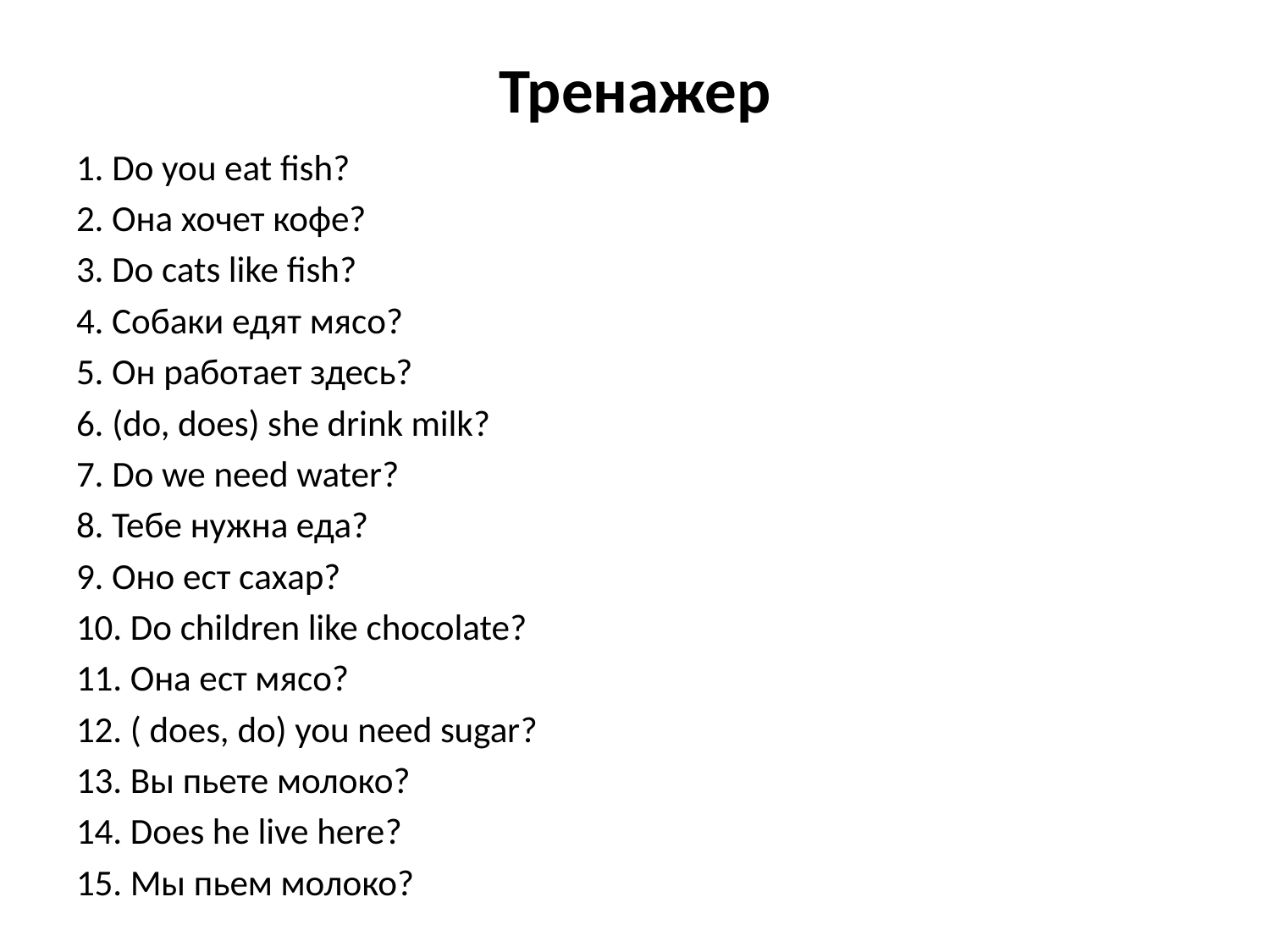

# Тренажер
1. Do you eat fish?
2. Она хочет кофе?
3. Do cats like fish?
4. Собаки едят мясо?
5. Он работает здесь?
6. (do, does) she drink milk?
7. Do we need water?
8. Тебе нужна еда?
9. Оно ест сахар?
10. Do children like chocolate?
11. Она ест мясо?
12. ( does, do) you need sugar?
13. Вы пьете молоко?
14. Does he live here?
15. Мы пьем молоко?